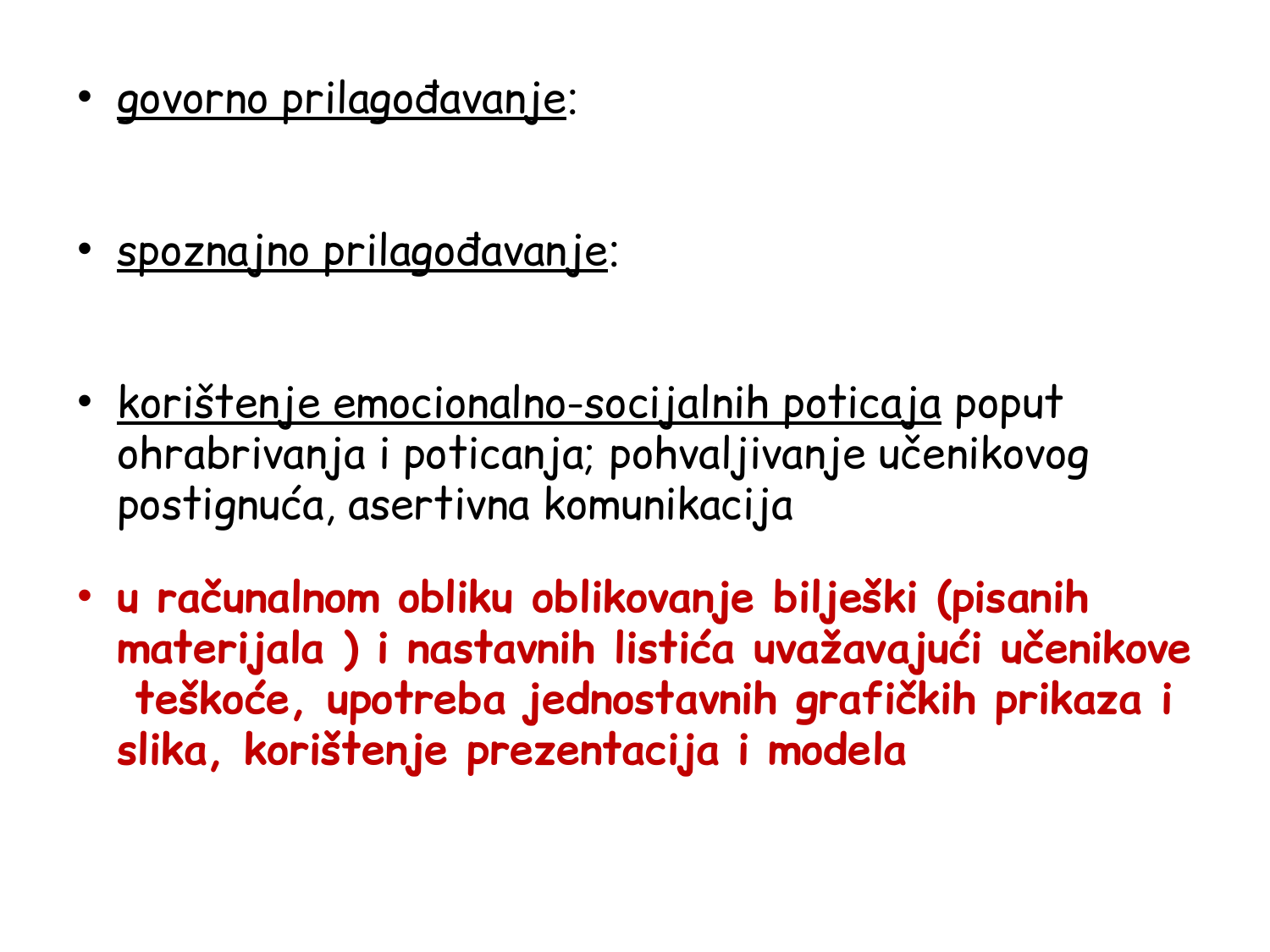

govorno prilagođavanje:

spoznajno prilagođavanje:

korištenje emocionalno-socijalnih poticaja poput ohrabrivanja i poticanja; pohvaljivanje učenikovog postignuća, asertivna komunikacija

u računalnom obliku oblikovanje bilješki (pisanih materijala ) i nastavnih listića uvažavajući učenikove  teškoće, upotreba jednostavnih grafičkih prikaza i slika, korištenje prezentacija i modela